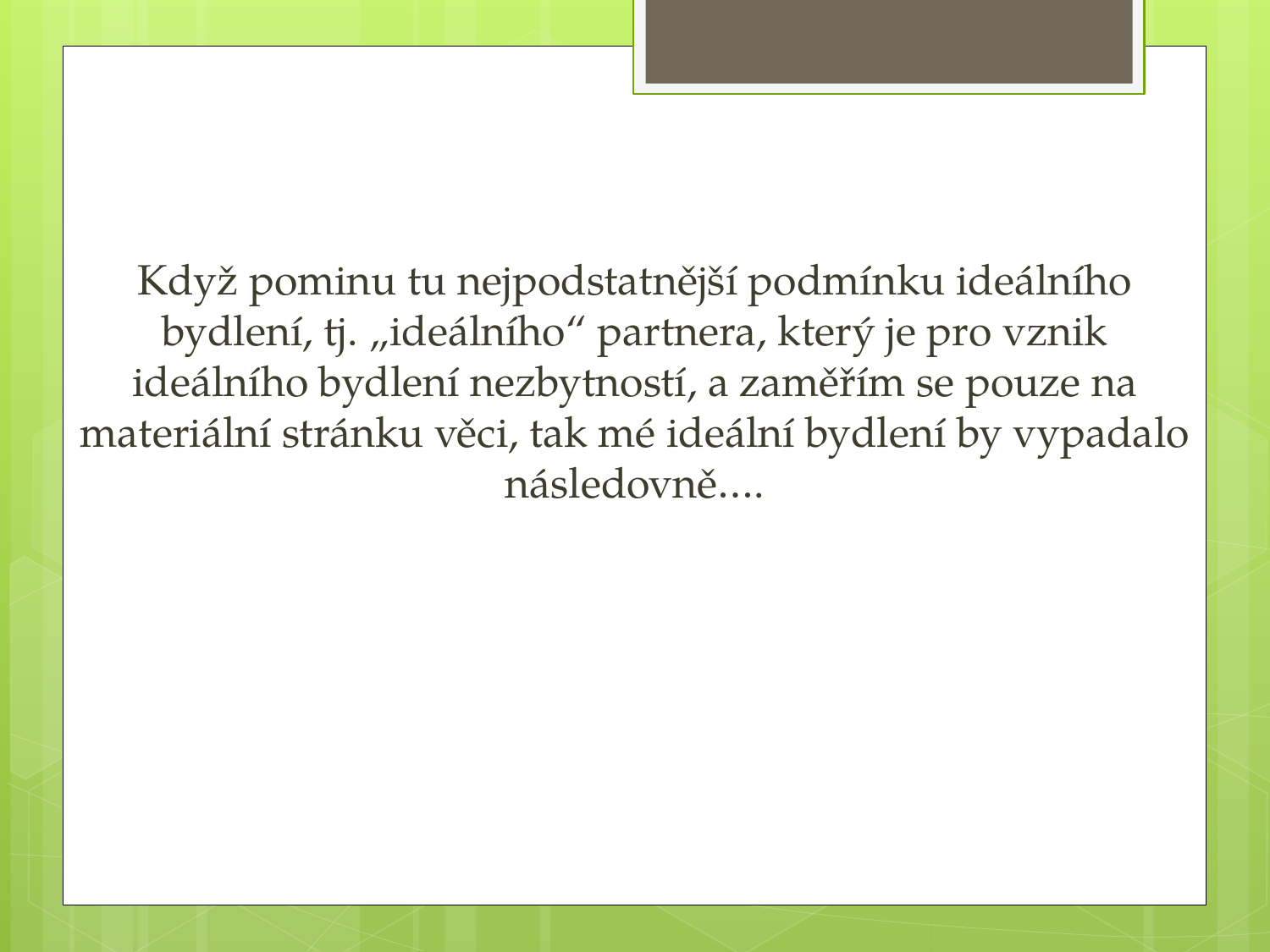

Když pominu tu nejpodstatnější podmínku ideálního bydlení, tj. „ideálního“ partnera, který je pro vznik ideálního bydlení nezbytností, a zaměřím se pouze na materiální stránku věci, tak mé ideální bydlení by vypadalo následovně….